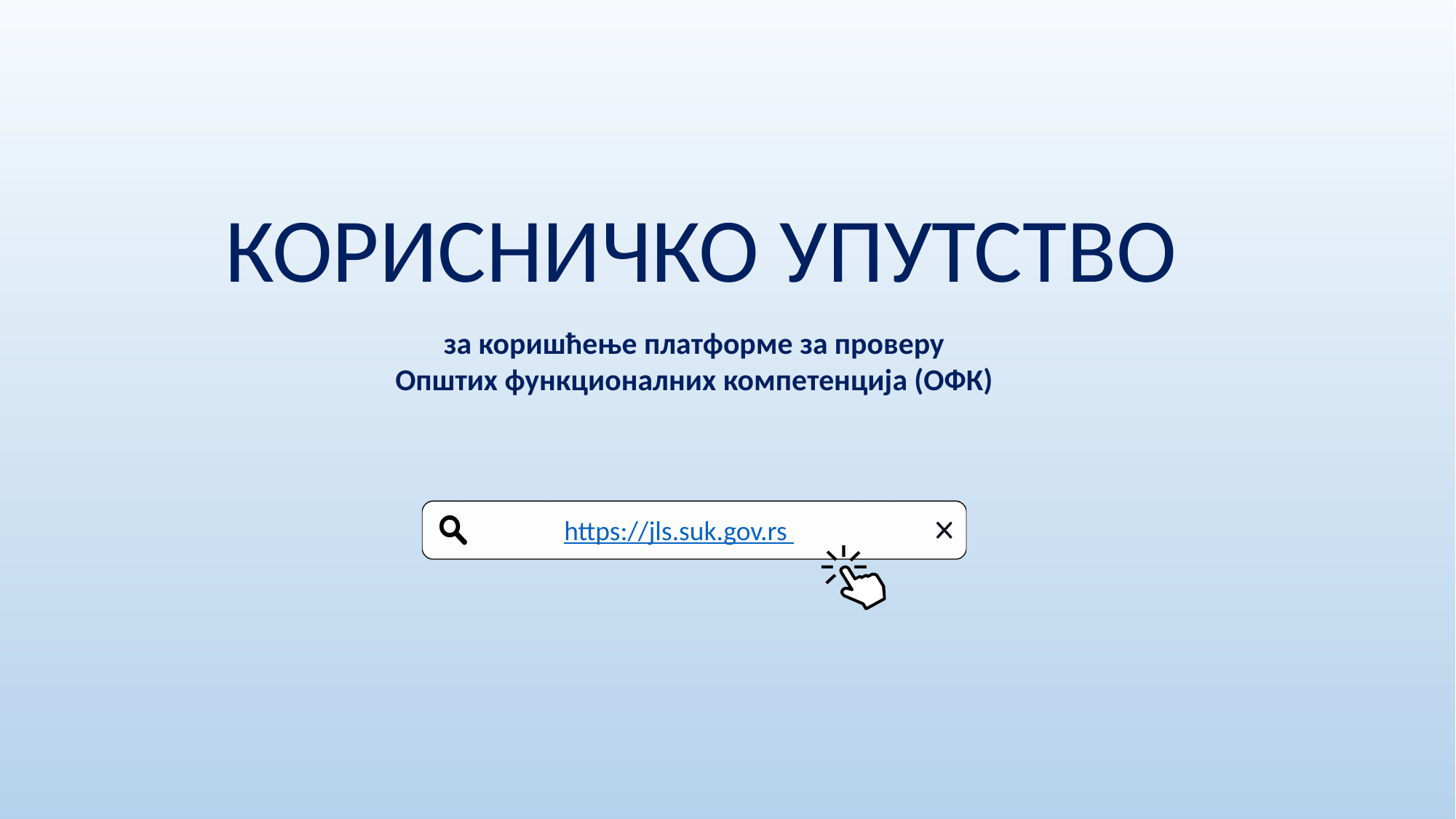

КОРИСНИЧКО УПУТСТВО
за коришћење платформе за проверу
 Општих функционалних компетенција (ОФК)

https://jls.suk.gov.rs